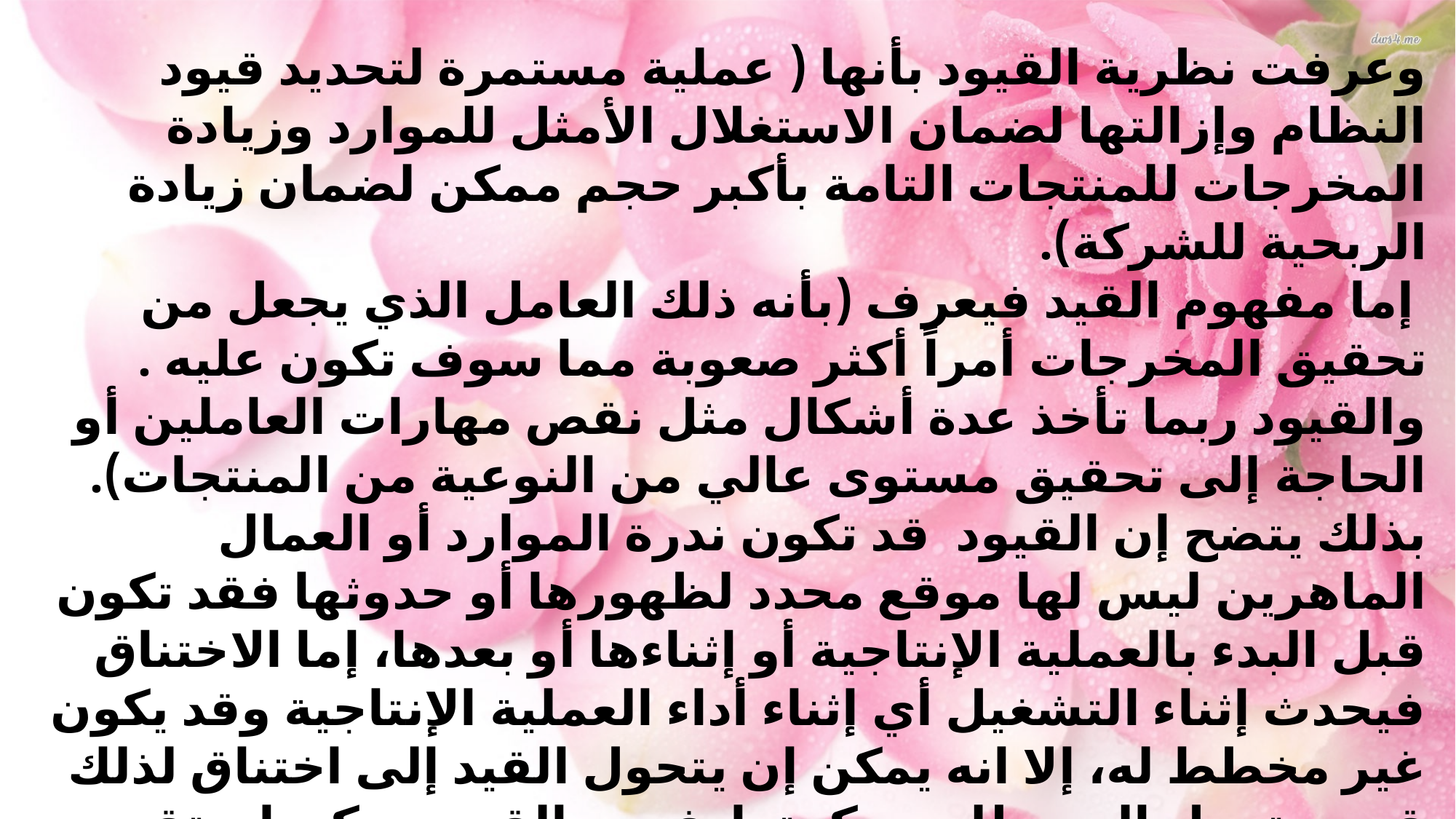

وعرفت نظرية القيود بأنها ( عملية مستمرة لتحديد قيود النظام وإزالتها لضمان الاستغلال الأمثل للموارد وزيادة المخرجات للمنتجات التامة بأكبر حجم ممكن لضمان زيادة الربحية للشركة).
 إما مفهوم القيد فيعرف (بأنه ذلك العامل الذي يجعل من تحقيق المخرجات أمراً أكثر صعوبة مما سوف تكون عليه . والقيود ربما تأخذ عدة أشكال مثل نقص مهارات العاملين أو الحاجة إلى تحقيق مستوى عالي من النوعية من المنتجات).
بذلك يتضح إن القيود  قد تكون ندرة الموارد أو العمال الماهرين ليس لها موقع محدد لظهورها أو حدوثها فقد تكون قبل البدء بالعملية الإنتاجية أو إثناءها أو بعدها، إما الاختناق فيحدث إثناء التشغيل أي إثناء أداء العملية الإنتاجية وقد يكون غير مخطط له، إلا انه يمكن إن يتحول القيد إلى اختناق لذلك قد يستعمل المصطلحين كمترادفين والقيود يمكن إن تقسم إلى قيود مادية وسياسية أو قيود داخلية وخارجية.
.